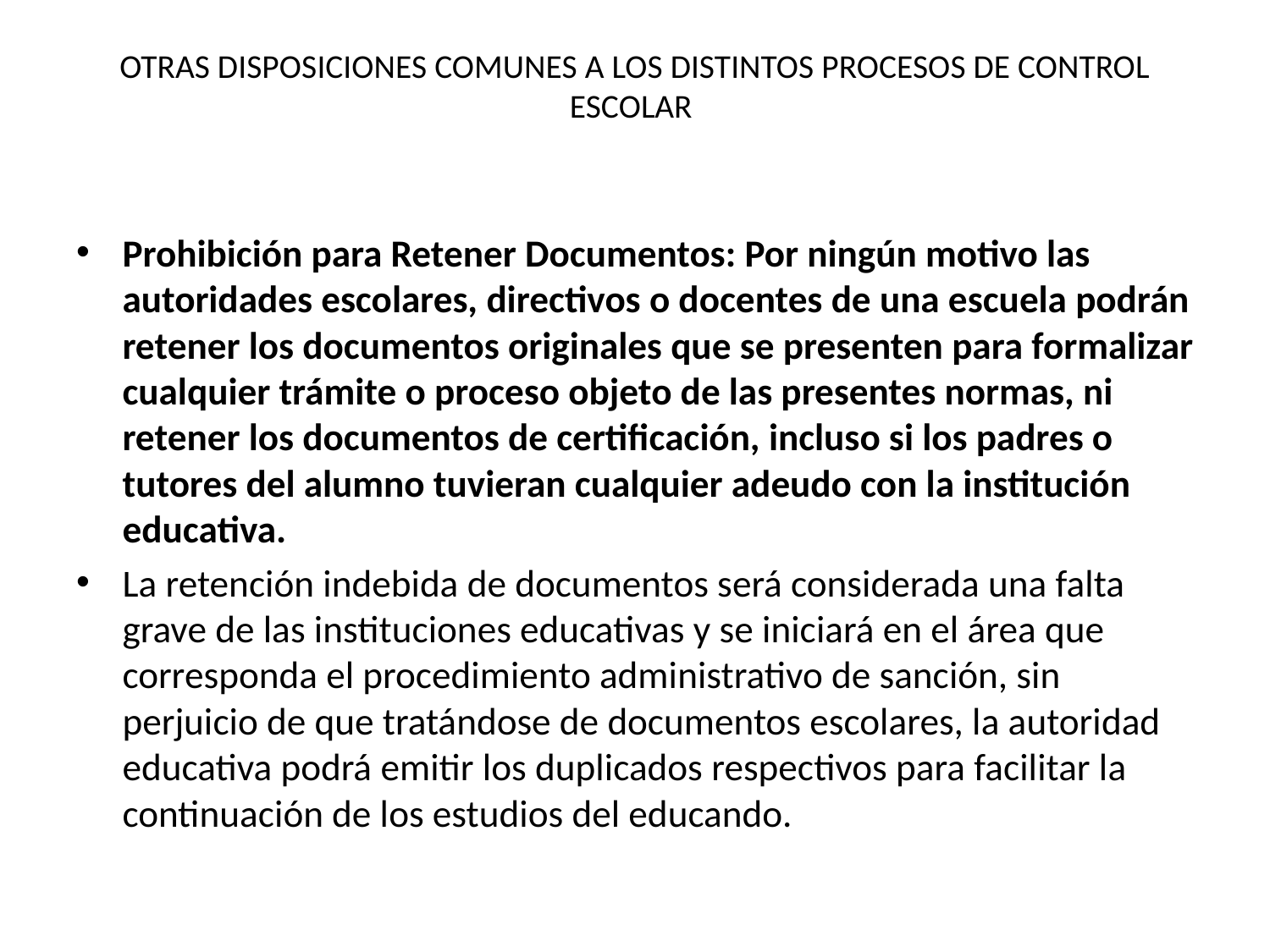

# OTRAS DISPOSICIONES COMUNES A LOS DISTINTOS PROCESOS DE CONTROL ESCOLAR
Prohibición para Retener Documentos: Por ningún motivo las autoridades escolares, directivos o docentes de una escuela podrán retener los documentos originales que se presenten para formalizar cualquier trámite o proceso objeto de las presentes normas, ni retener los documentos de certificación, incluso si los padres o tutores del alumno tuvieran cualquier adeudo con la institución educativa.
La retención indebida de documentos será considerada una falta grave de las instituciones educativas y se iniciará en el área que corresponda el procedimiento administrativo de sanción, sin perjuicio de que tratándose de documentos escolares, la autoridad educativa podrá emitir los duplicados respectivos para facilitar la continuación de los estudios del educando.